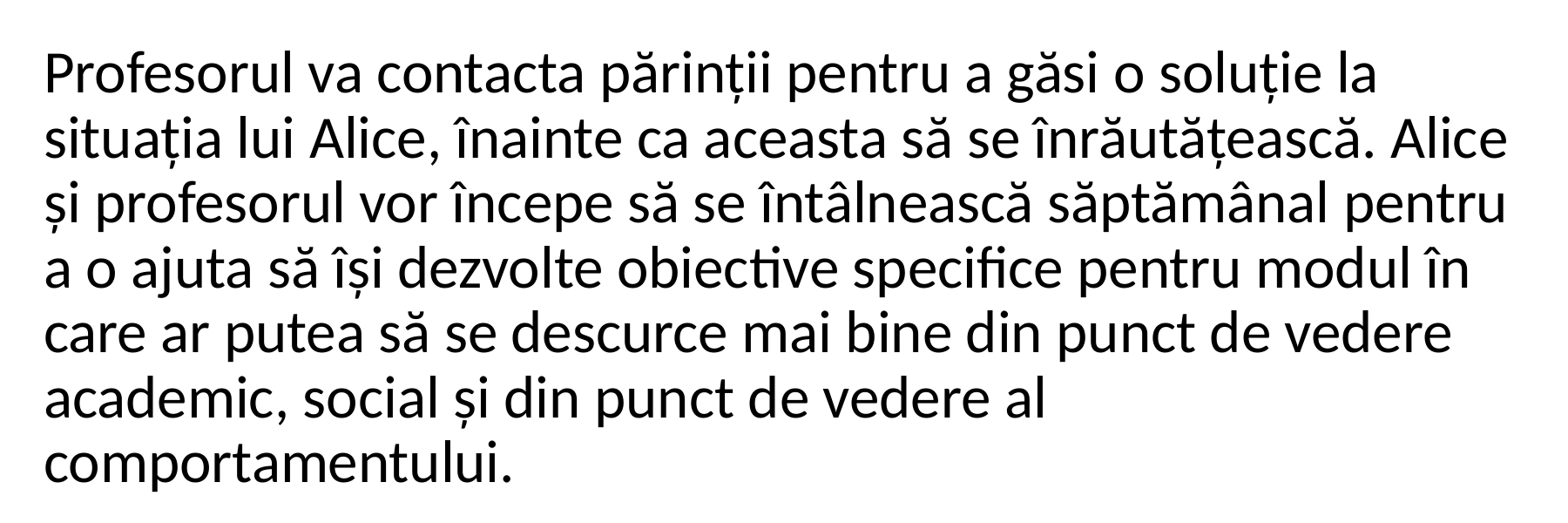

Profesorul va contacta părinții pentru a găsi o soluție la situația lui Alice, înainte ca aceasta să se înrăutățească. Alice și profesorul vor începe să se întâlnească săptămânal pentru a o ajuta să își dezvolte obiective specifice pentru modul în care ar putea să se descurce mai bine din punct de vedere academic, social și din punct de vedere al comportamentului.